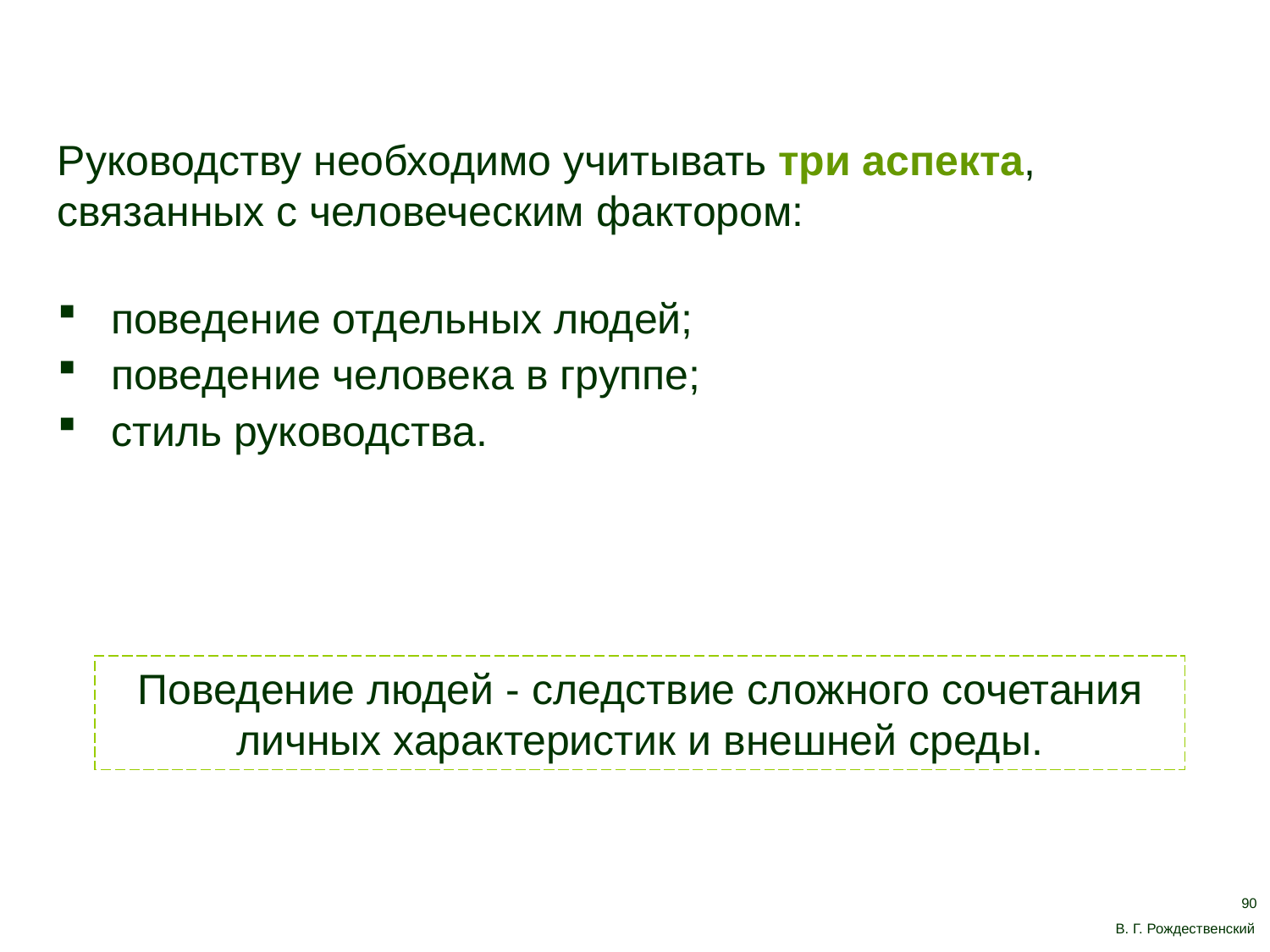

Руководству необходимо учитывать три аспекта, связанных с человеческим фактором:

  поведение отдельных людей;
  поведение человека в группе;
  стиль руководства.
Поведение людей - следствие сложного сочетания личных характеристик и внешней среды.
90
В. Г. Рождественский